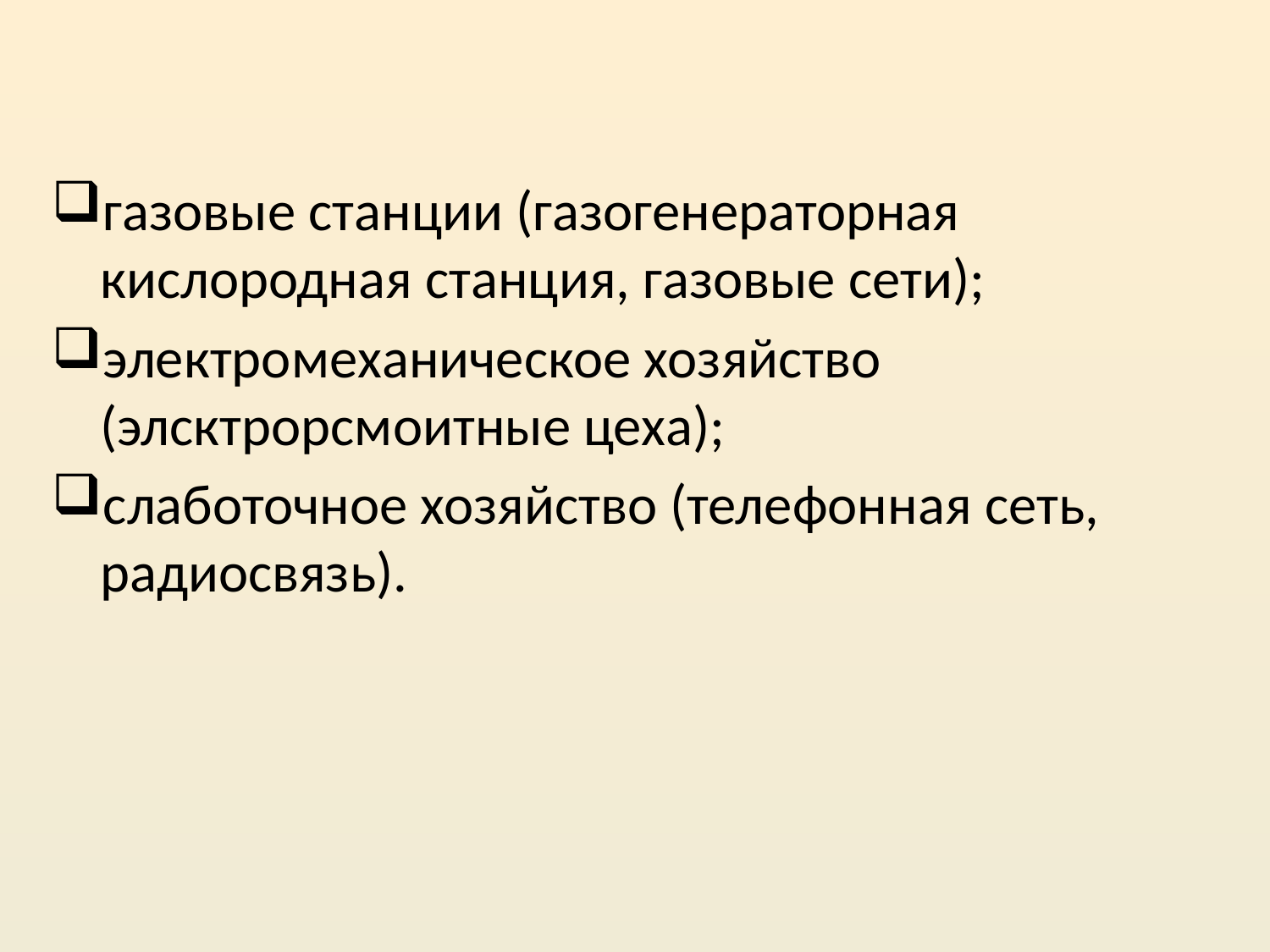

газовые станции (газогенераторная кислородная станция, газовые сети);
электромеханическое хозяйство (элсктрорсмоитные цеха);
слаботочное хозяйство (телефонная сеть, радиосвязь).